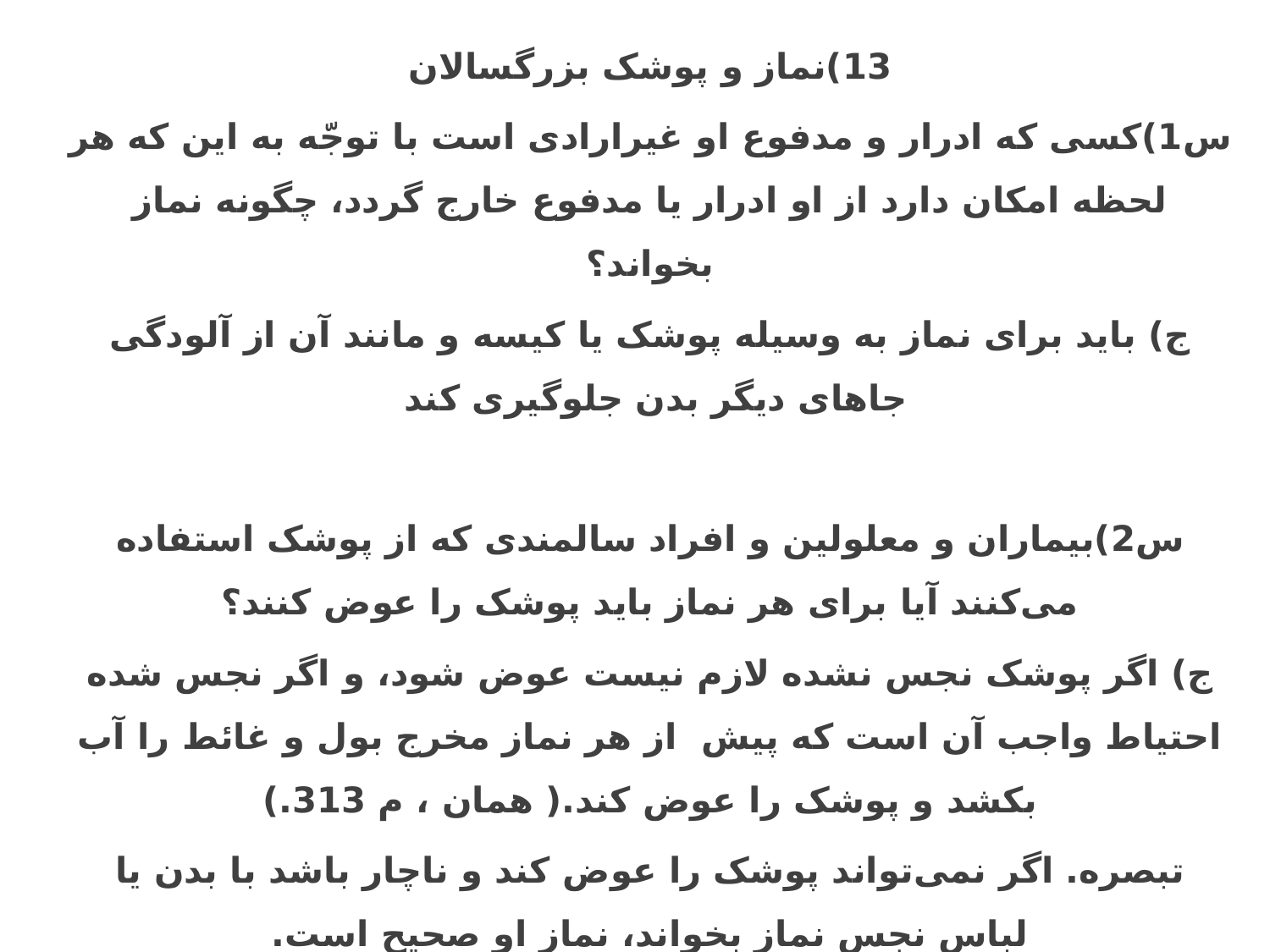

13)نماز و پوشک بزرگسالان
س1)کسى که ادرار و مدفوع او غیرارادى است با توجّه به این که هر لحظه امکان دارد از او ادرار یا مدفوع خارج گردد، چگونه نماز بخواند؟
ج) باید برای نماز به وسیله پوشک یا کیسه و مانند آن از آلودگی جاهای دیگر بدن جلوگیری کند

س2)بیماران و معلولین و افراد سالمندی که از پوشک استفاده می‌کنند آیا برای هر نماز باید پوشک را عوض کنند؟
ج) اگر پوشک نجس نشده لازم نیست عوض شود، و اگر نجس شده احتیاط واجب آن است که پیش  از هر نماز مخرج بول و غائط را آب بکشد و پوشک را عوض کند.( همان ، م 313.)
تبصره. اگر نمی‌تواند پوشک را عوض کند و ناچار باشد با بدن یا لباس نجس نماز بخواند، نماز او صحیح است.